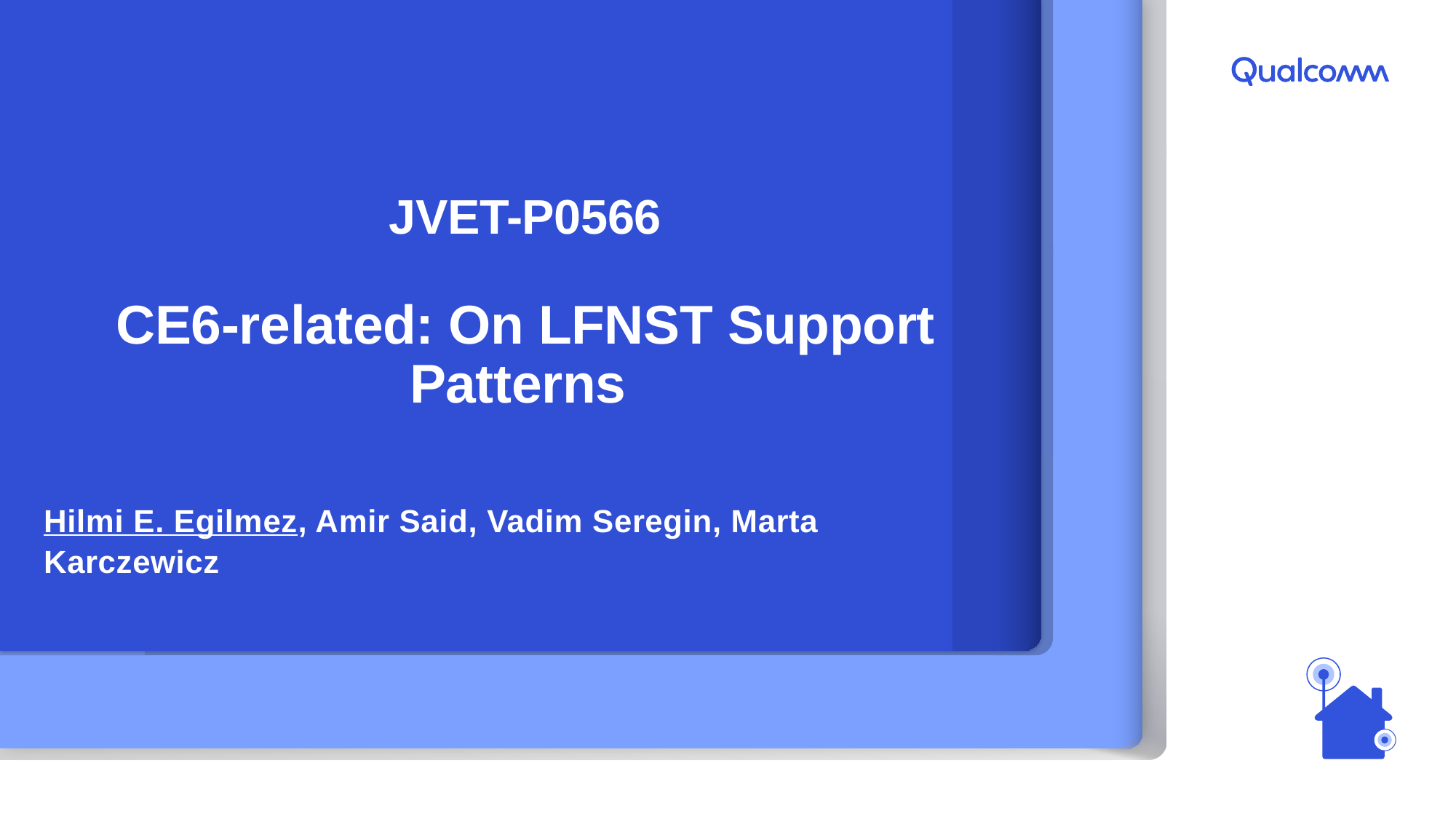

# JVET-P0566 CE6-related: On LFNST Support Patterns
Hilmi E. Egilmez, Amir Said, Vadim Seregin, Marta Karczewicz